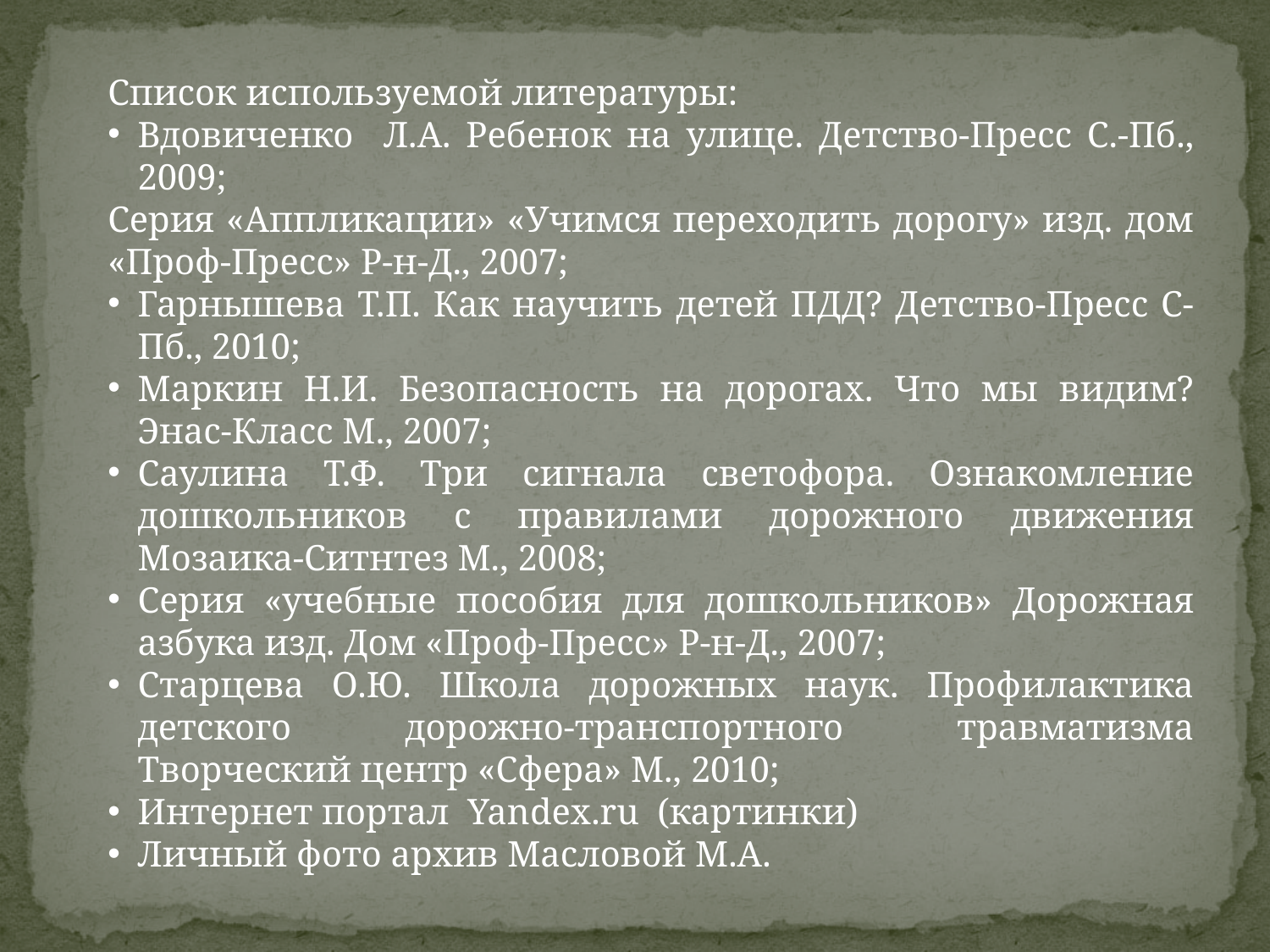

Список используемой литературы:
Вдовиченко  Л.А. Ребенок на улице. Детство-Пресс С.-Пб., 2009;
Серия «Аппликации» «Учимся переходить дорогу» изд. дом «Проф-Пресс» Р-н-Д., 2007;
Гарнышева Т.П. Как научить детей ПДД? Детство-Пресс С-Пб., 2010;
Маркин Н.И. Безопасность на дорогах. Что мы видим? Энас-Класс М., 2007;
Саулина Т.Ф. Три сигнала светофора. Ознакомление дошкольников с правилами дорожного движения Мозаика-Ситнтез М., 2008;
Серия «учебные пособия для дошкольников» Дорожная азбука изд. Дом «Проф-Пресс» Р-н-Д., 2007;
Старцева О.Ю. Школа дорожных наук. Профилактика детского дорожно-транспортного травматизма Творческий центр «Сфера» М., 2010;
Интернет портал  Yandex.ru  (картинки)
Личный фото архив Масловой М.А.